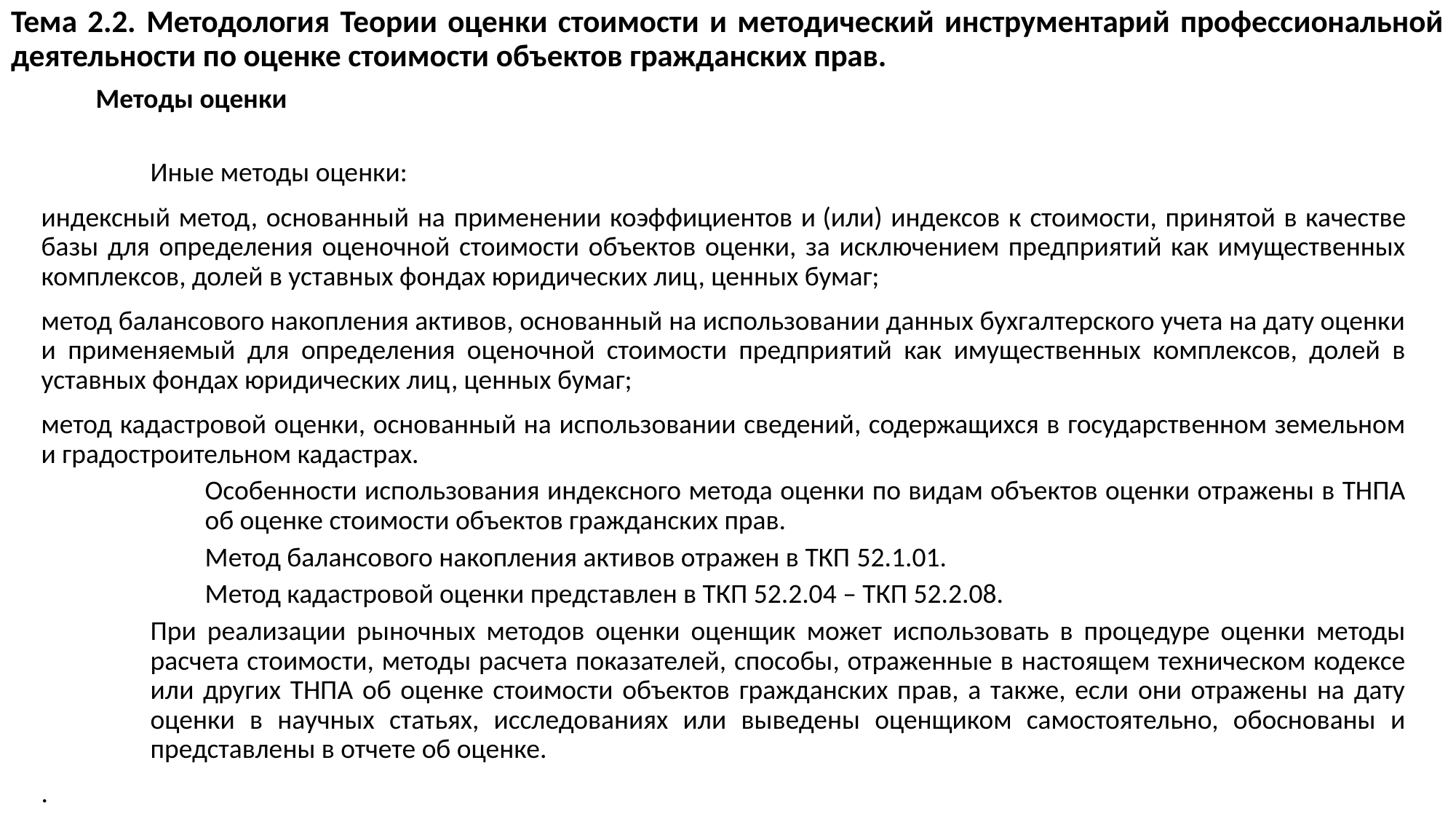

Тема 2.2. Методология Теории оценки стоимости и методический инструментарий профессиональной деятельности по оценке стоимости объектов гражданских прав.
Методы оценки

Иные методы оценки:
индексный метод, основанный на применении коэффициентов и (или) индексов к стоимости, принятой в качестве базы для определения оценочной стоимости объектов оценки, за исключением предприятий как имущественных комплексов, долей в уставных фондах юридических лиц, ценных бумаг;
метод балансового накопления активов, основанный на использовании данных бухгалтерского учета на дату оценки и применяемый для определения оценочной стоимости предприятий как имущественных комплексов, долей в уставных фондах юридических лиц, ценных бумаг;
метод кадастровой оценки, основанный на использовании сведений, содержащихся в государственном земельном и градостроительном кадастрах.
Особенности использования индексного метода оценки по видам объектов оценки отражены в ТНПА об оценке стоимости объектов гражданских прав.
Метод балансового накопления активов отражен в ТКП 52.1.01.
Метод кадастровой оценки представлен в ТКП 52.2.04 – ТКП 52.2.08.
При реализации рыночных методов оценки оценщик может использовать в процедуре оценки методы расчета стоимости, методы расчета показателей, способы, отраженные в настоящем техническом кодексе или других ТНПА об оценке стоимости объектов гражданских прав, а также, если они отражены на дату оценки в научных статьях, исследованиях или выведены оценщиком самостоятельно, обоснованы и представлены в отчете об оценке.
.